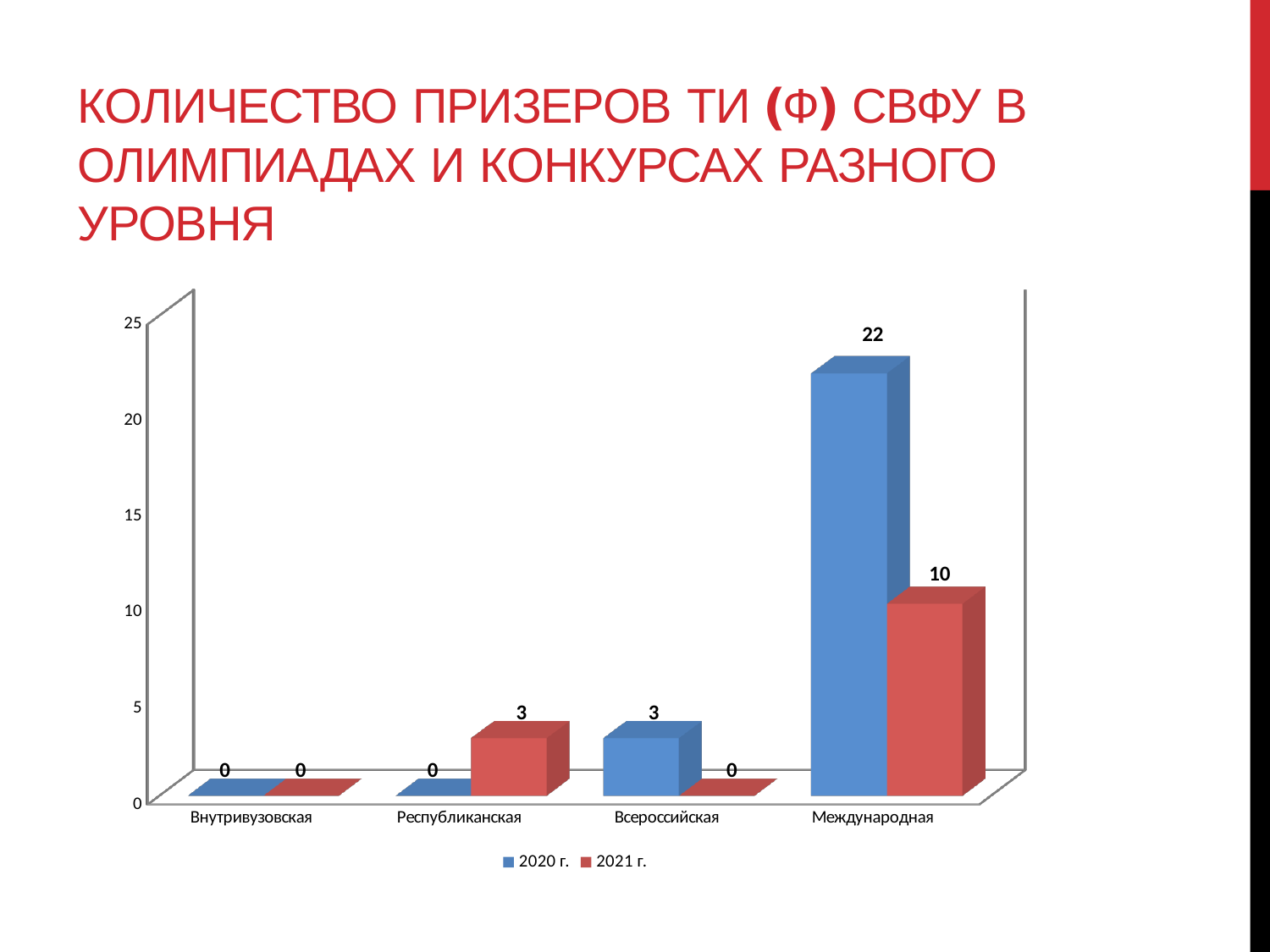

# Количество призеров ТИ (ф) СВФУ в олимпиадах и конкурсах разного уровня

[unsupported chart]